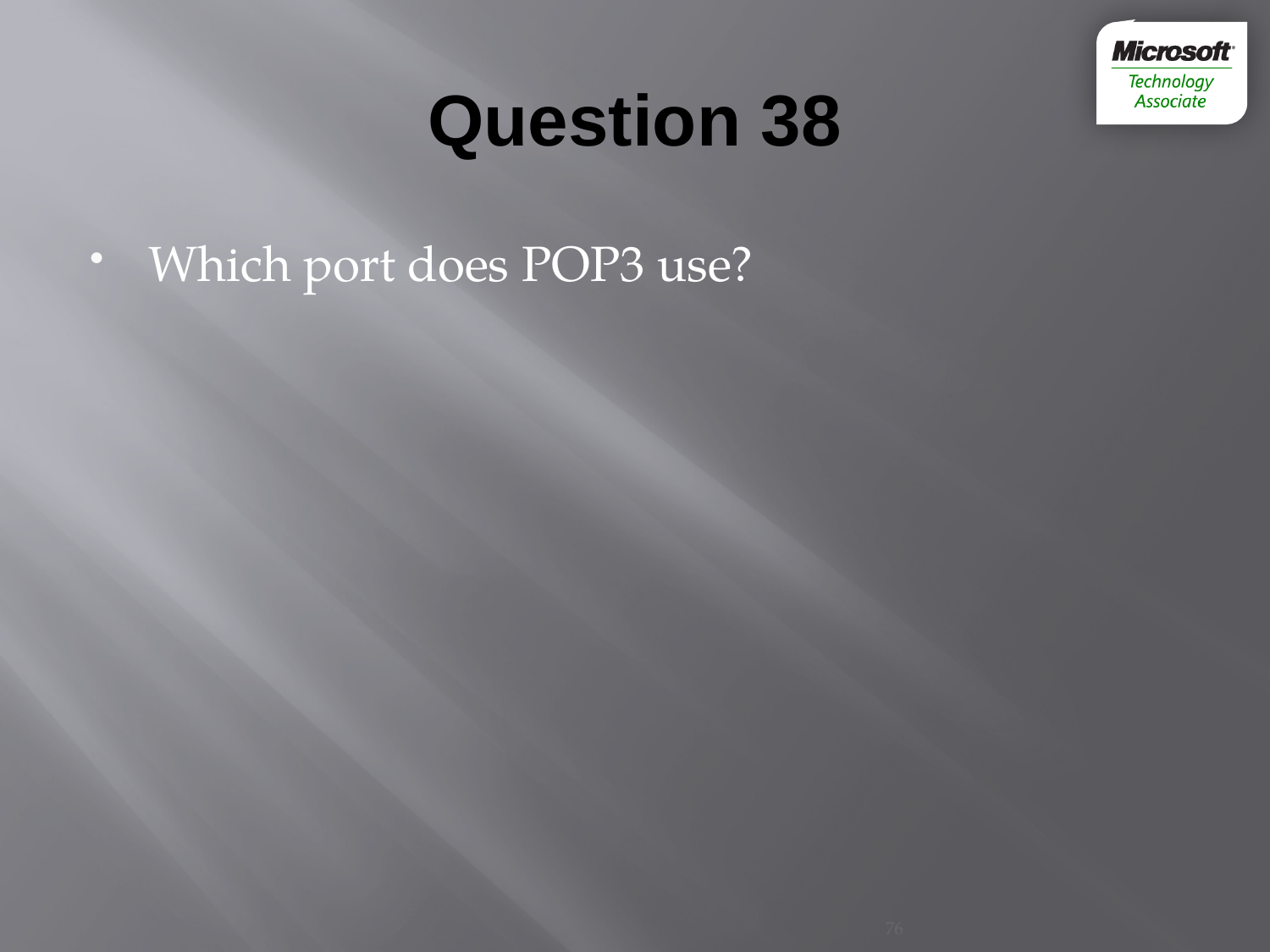

# Question 38
Which port does POP3 use?
76